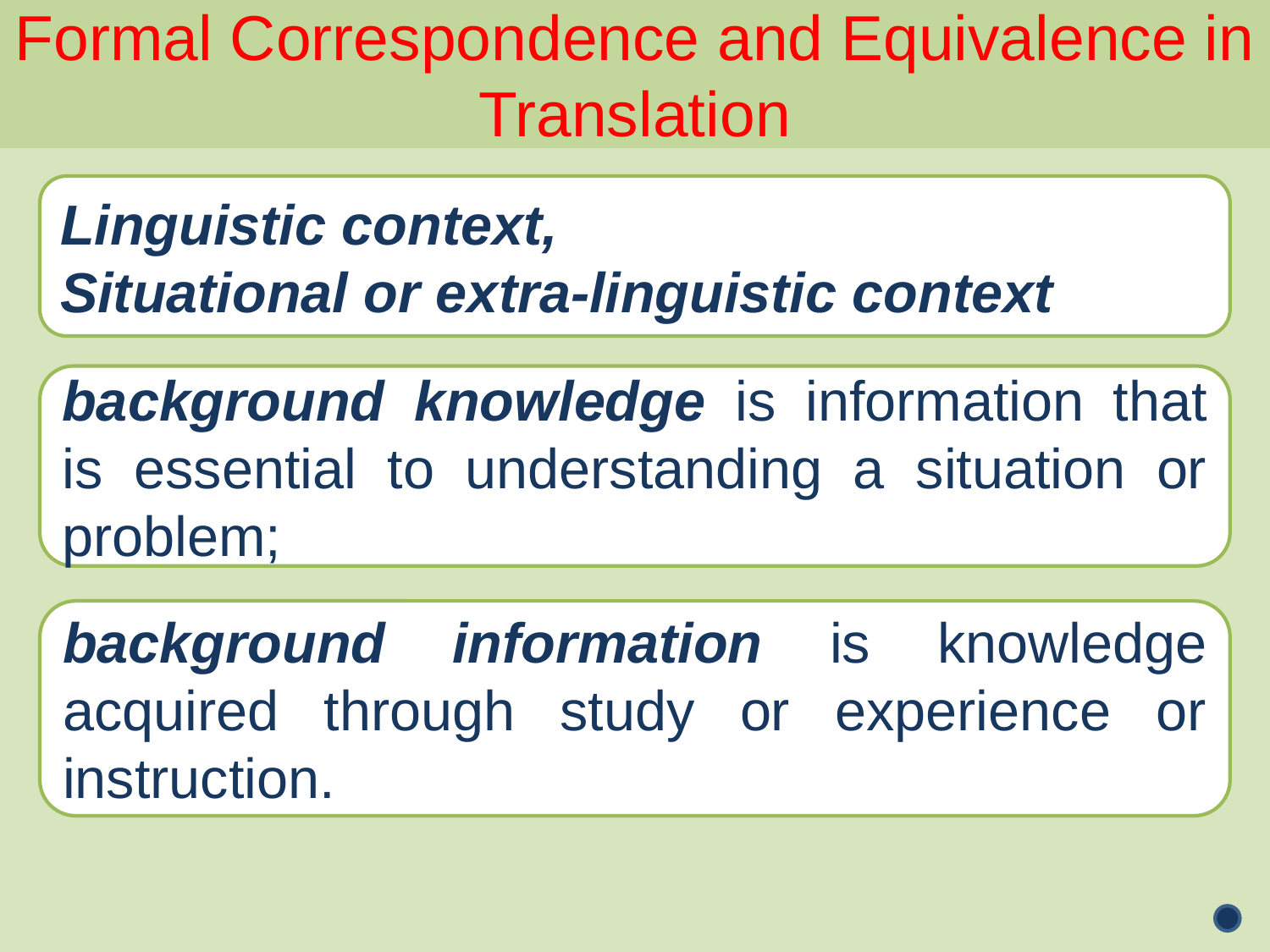

Formal Correspondence and Equivalence in Translation
Linguistic context,
Situational or extra-linguistic context
background knowledge is information that is essential to understanding a situation or problem;
background information is knowledge acquired through study or experience or instruction.